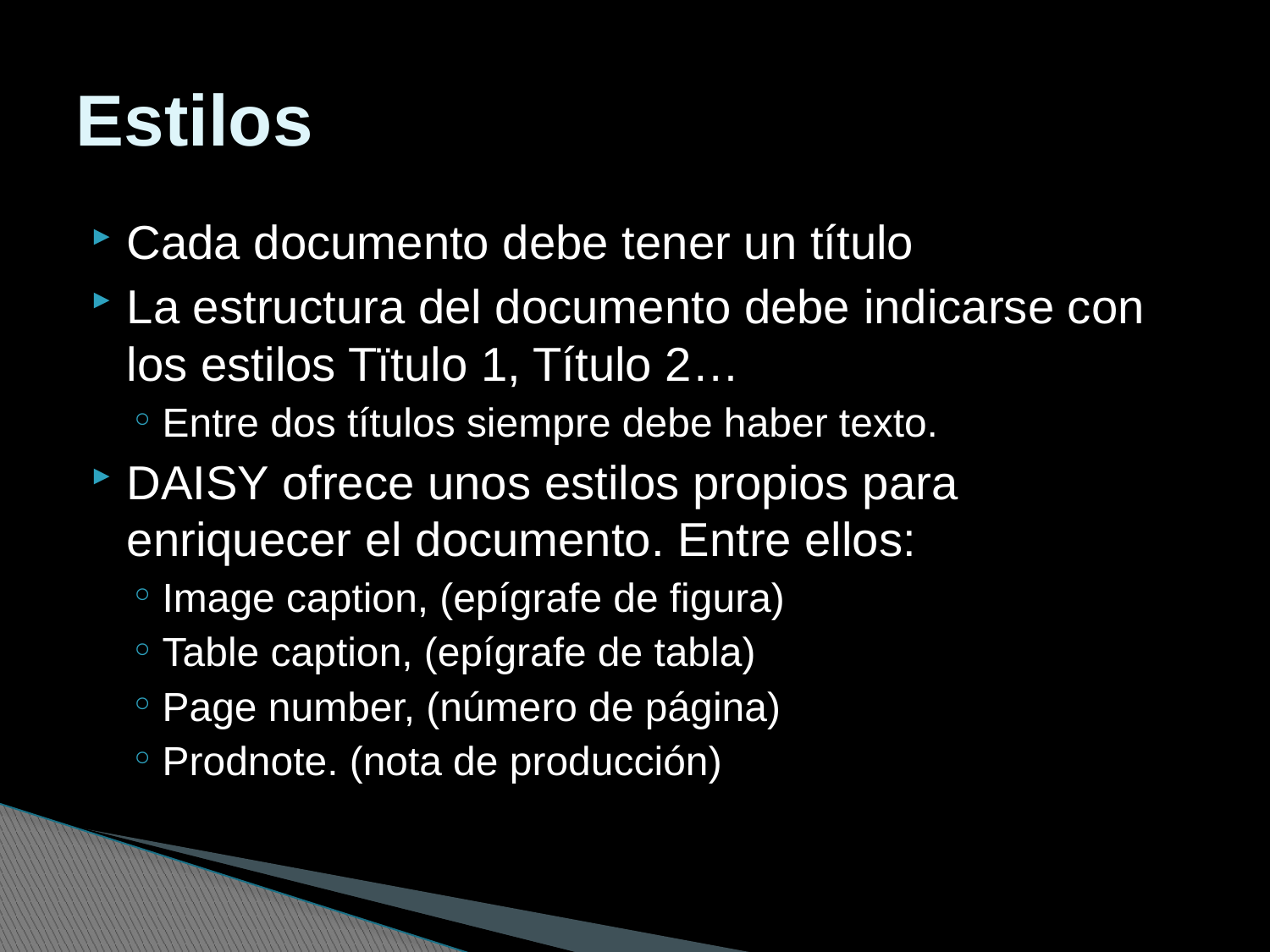

# Estilos
Cada documento debe tener un título
La estructura del documento debe indicarse con los estilos Tïtulo 1, Título 2…
Entre dos títulos siempre debe haber texto.
DAISY ofrece unos estilos propios para enriquecer el documento. Entre ellos:
Image caption, (epígrafe de figura)
Table caption, (epígrafe de tabla)
Page number, (número de página)
Prodnote. (nota de producción)